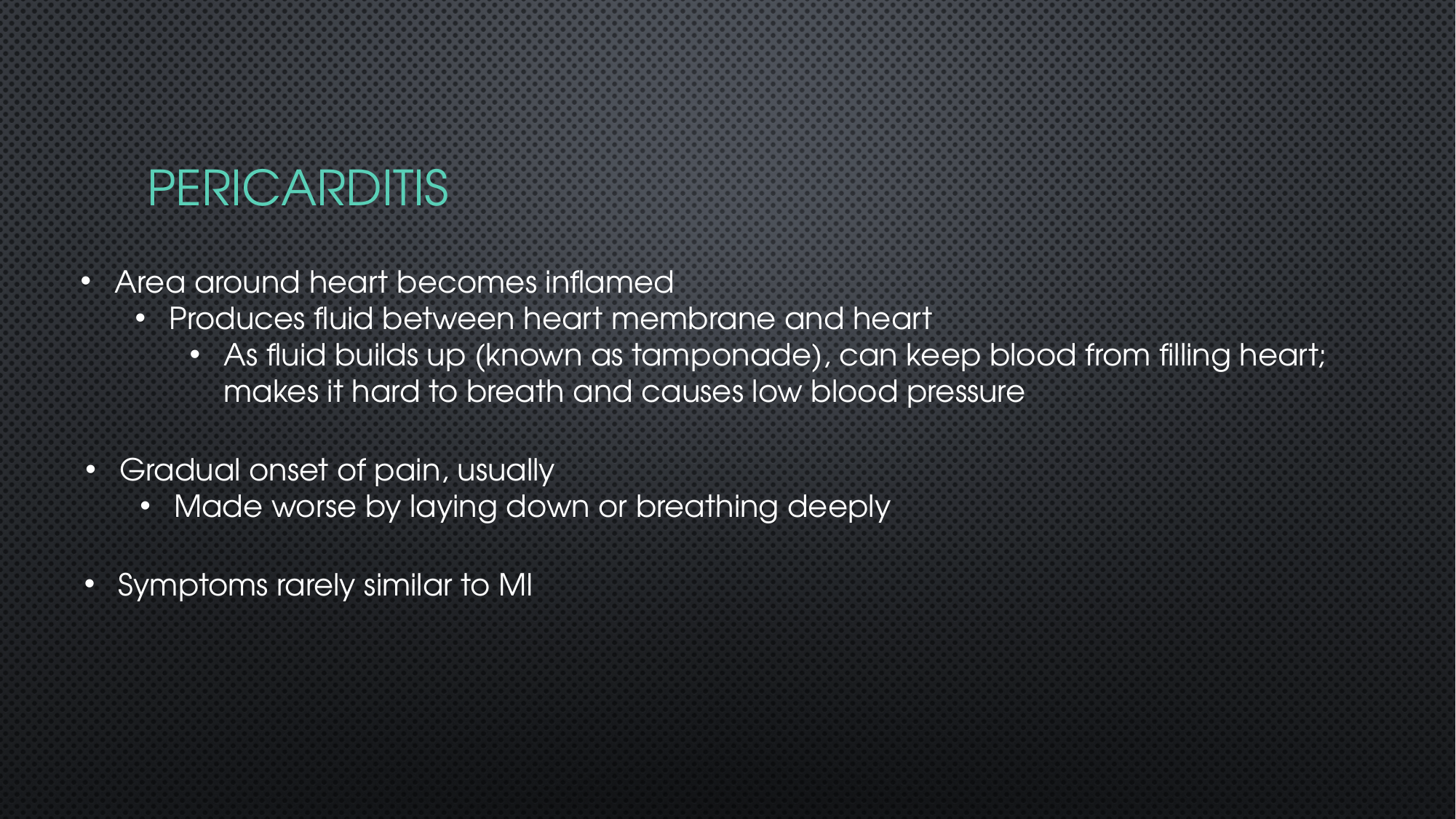

# pericarditis
Area around heart becomes inflamed
Produces fluid between heart membrane and heart
As fluid builds up (known as tamponade), can keep blood from filling heart; makes it hard to breath and causes low blood pressure
Gradual onset of pain, usually
Made worse by laying down or breathing deeply
Symptoms rarely similar to MI